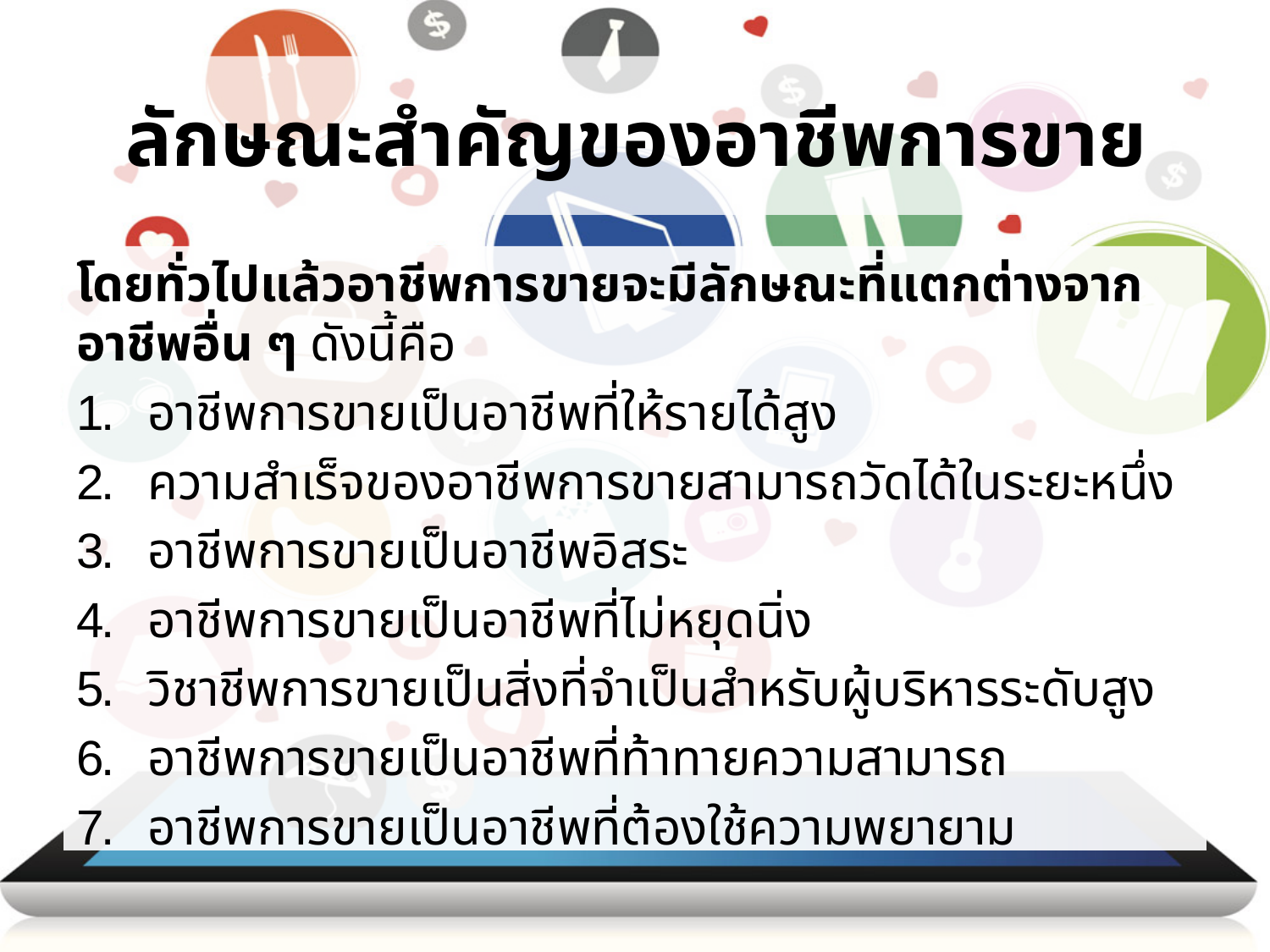

# ลักษณะสำคัญของอาชีพการขาย
โดยทั่วไปแล้วอาชีพการขายจะมีลักษณะที่แตกต่างจากอาชีพอื่น ๆ ดังนี้คือ
อาชีพการขายเป็นอาชีพที่ให้รายได้สูง
ความสำเร็จของอาชีพการขายสามารถวัดได้ในระยะหนึ่ง
อาชีพการขายเป็นอาชีพอิสระ
อาชีพการขายเป็นอาชีพที่ไม่หยุดนิ่ง
วิชาชีพการขายเป็นสิ่งที่จำเป็นสำหรับผู้บริหารระดับสูง
อาชีพการขายเป็นอาชีพที่ท้าทายความสามารถ
อาชีพการขายเป็นอาชีพที่ต้องใช้ความพยายาม